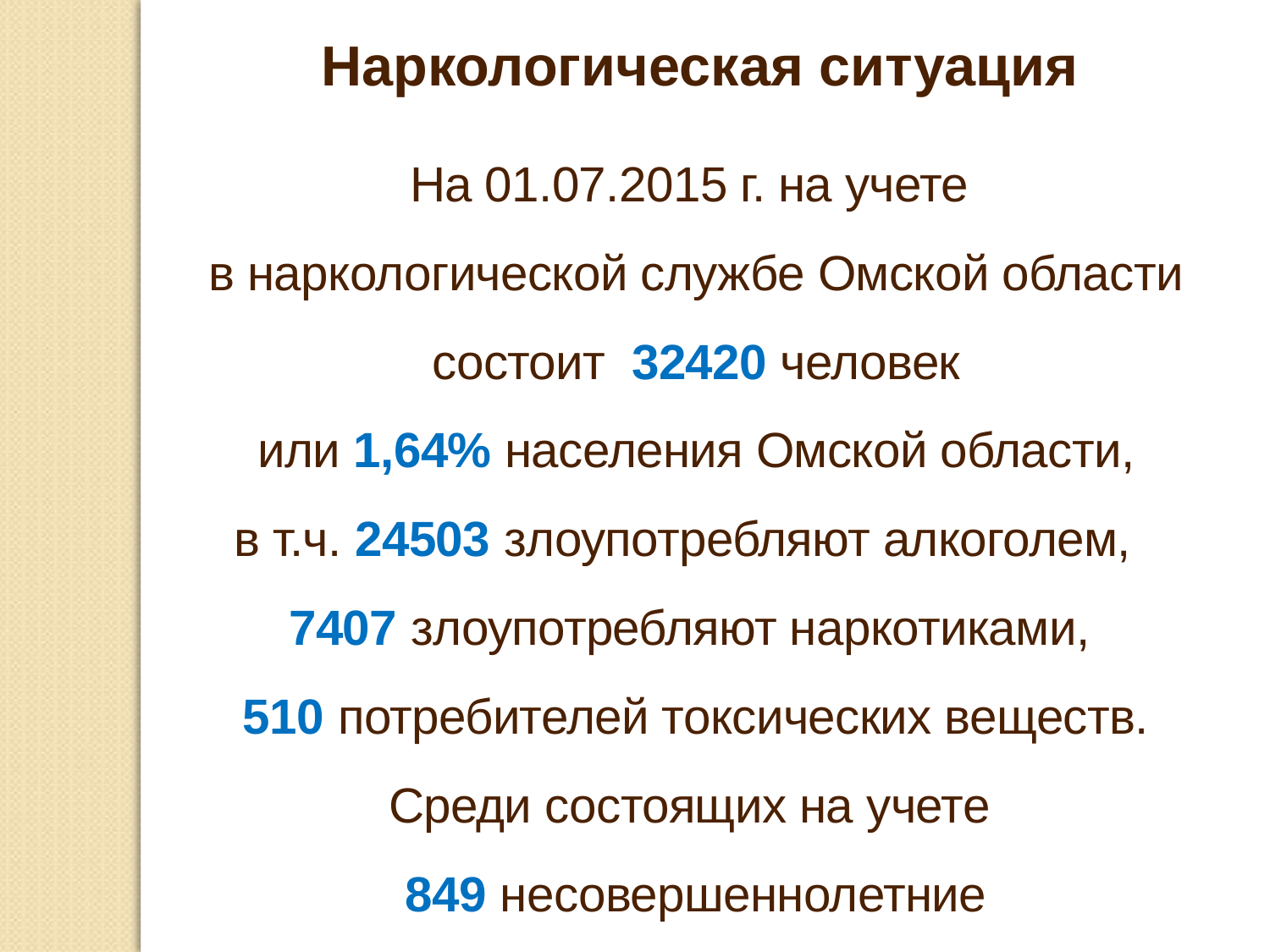

Наркологическая ситуация

На 01.07.2015 г. на учете
в наркологической службе Омской области состоит  32420 человек
 или 1,64% населения Омской области,
в т.ч. 24503 злоупотребляют алкоголем,
7407 злоупотребляют наркотиками,
510 потребителей токсических веществ.
Среди состоящих на учете
849 несовершеннолетние